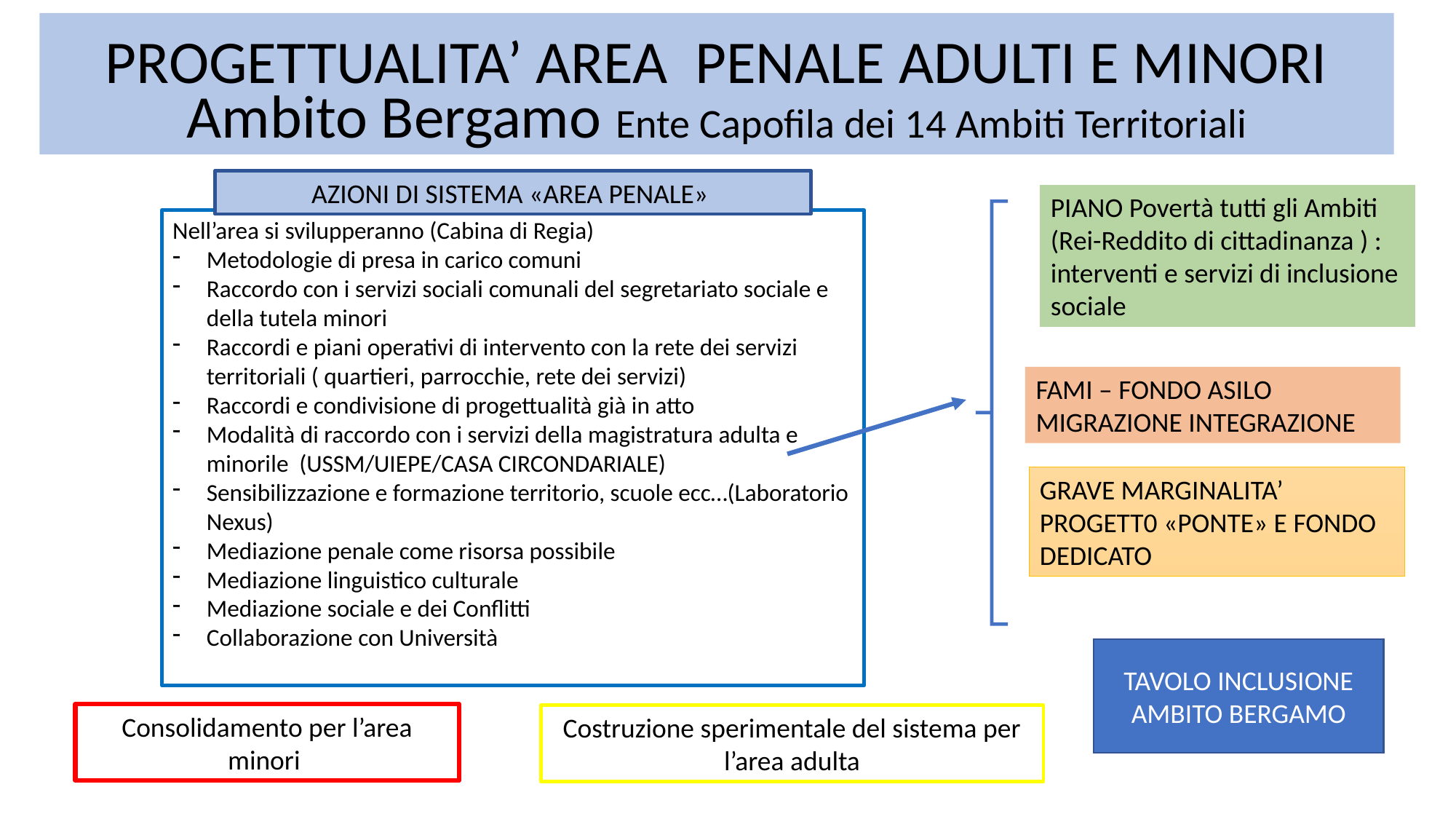

# PROGETTUALITA’ AREA  PENALE ADULTI E MINORI Ambito Bergamo Ente Capofila dei 14 Ambiti Territoriali
AZIONI DI SISTEMA «AREA PENALE»
PIANO Povertà tutti gli Ambiti  (Rei-Reddito di cittadinanza ) : interventi e servizi di inclusione sociale

Nell’area si svilupperanno (Cabina di Regia)
Metodologie di presa in carico comuni
Raccordo con i servizi sociali comunali del segretariato sociale e della tutela minori
Raccordi e piani operativi di intervento con la rete dei servizi territoriali ( quartieri, parrocchie, rete dei servizi)
Raccordi e condivisione di progettualità già in atto
Modalità di raccordo con i servizi della magistratura adulta e minorile  (USSM/UIEPE/CASA CIRCONDARIALE)
Sensibilizzazione e formazione territorio, scuole ecc…(Laboratorio Nexus)
Mediazione penale come risorsa possibile
Mediazione linguistico culturale
Mediazione sociale e dei Conflitti
Collaborazione con Università

FAMI – FONDO ASILO MIGRAZIONE INTEGRAZIONE

GRAVE MARGINALITA’ PROGETT0 «PONTE» E FONDO DEDICATO
TAVOLO INCLUSIONE AMBITO BERGAMO
Consolidamento per l’area minori
Costruzione sperimentale del sistema per l’area adulta